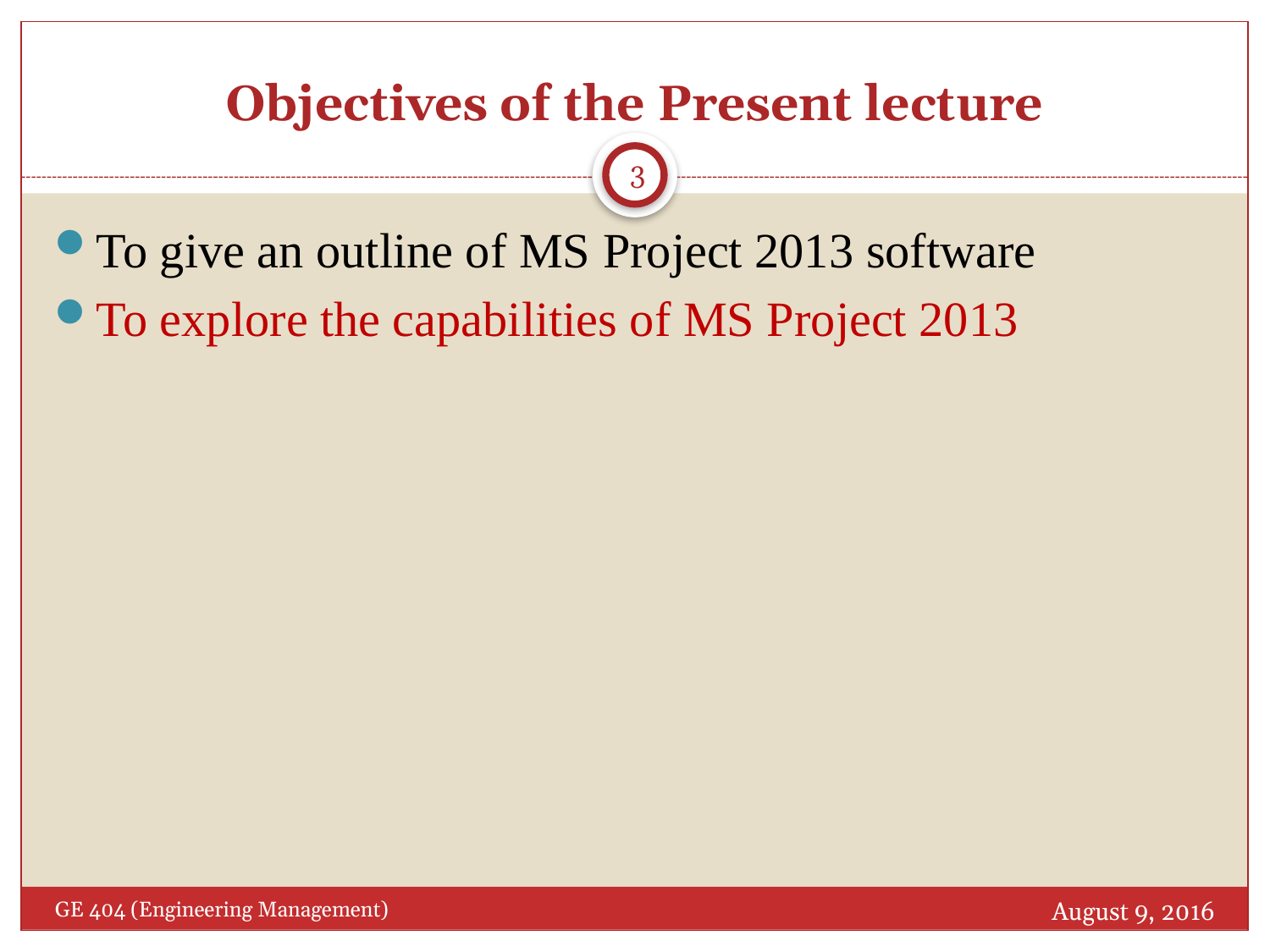

# Objectives of the Present lecture
3
To give an outline of MS Project 2013 software
To explore the capabilities of MS Project 2013
August 9, 2016
GE 404 (Engineering Management)